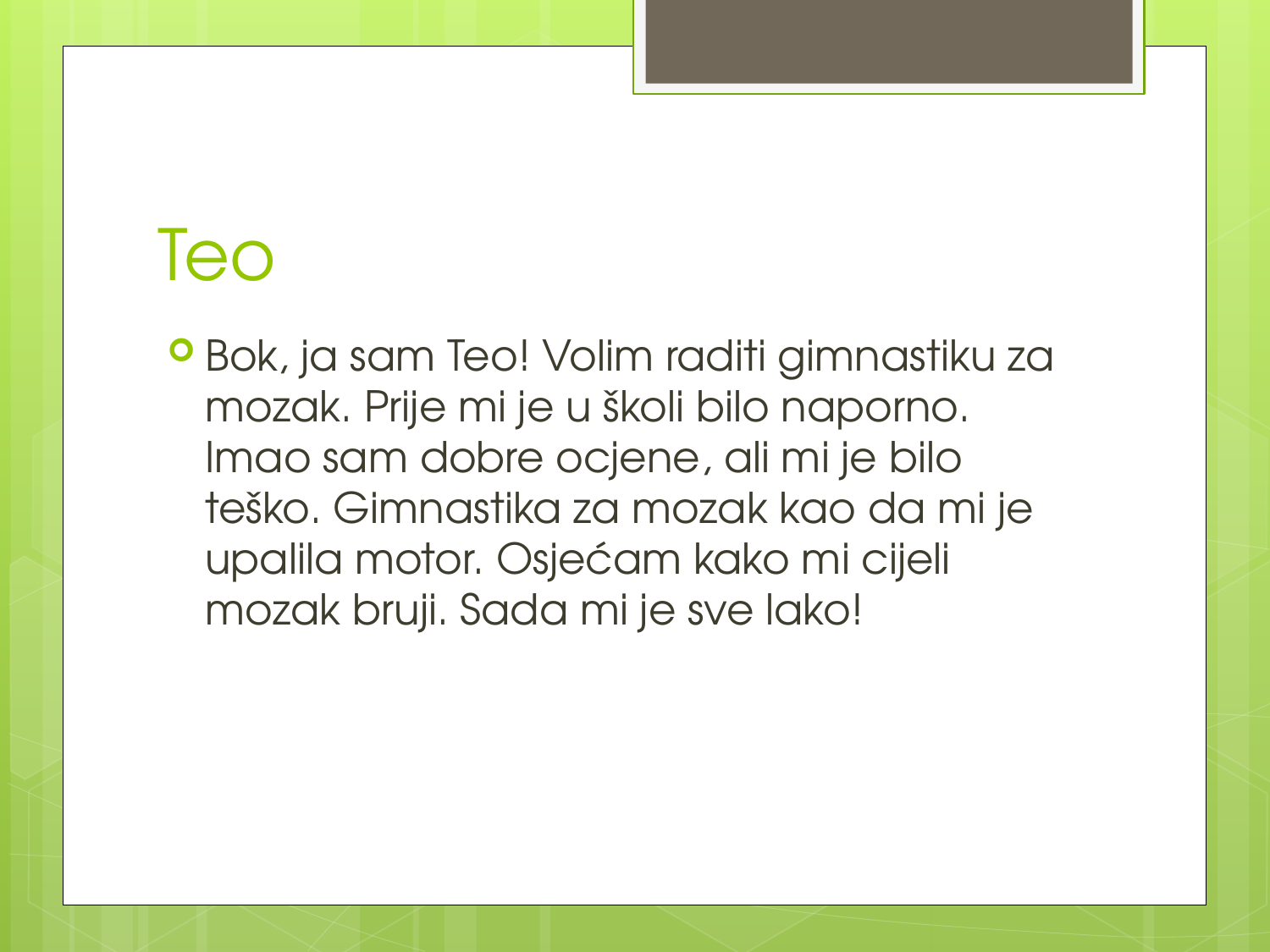

# Teo
Bok, ja sam Teo! Volim raditi gimnastiku za mozak. Prije mi je u školi bilo naporno. Imao sam dobre ocjene, ali mi je bilo teško. Gimnastika za mozak kao da mi je upalila motor. Osjećam kako mi cijeli mozak bruji. Sada mi je sve lako!